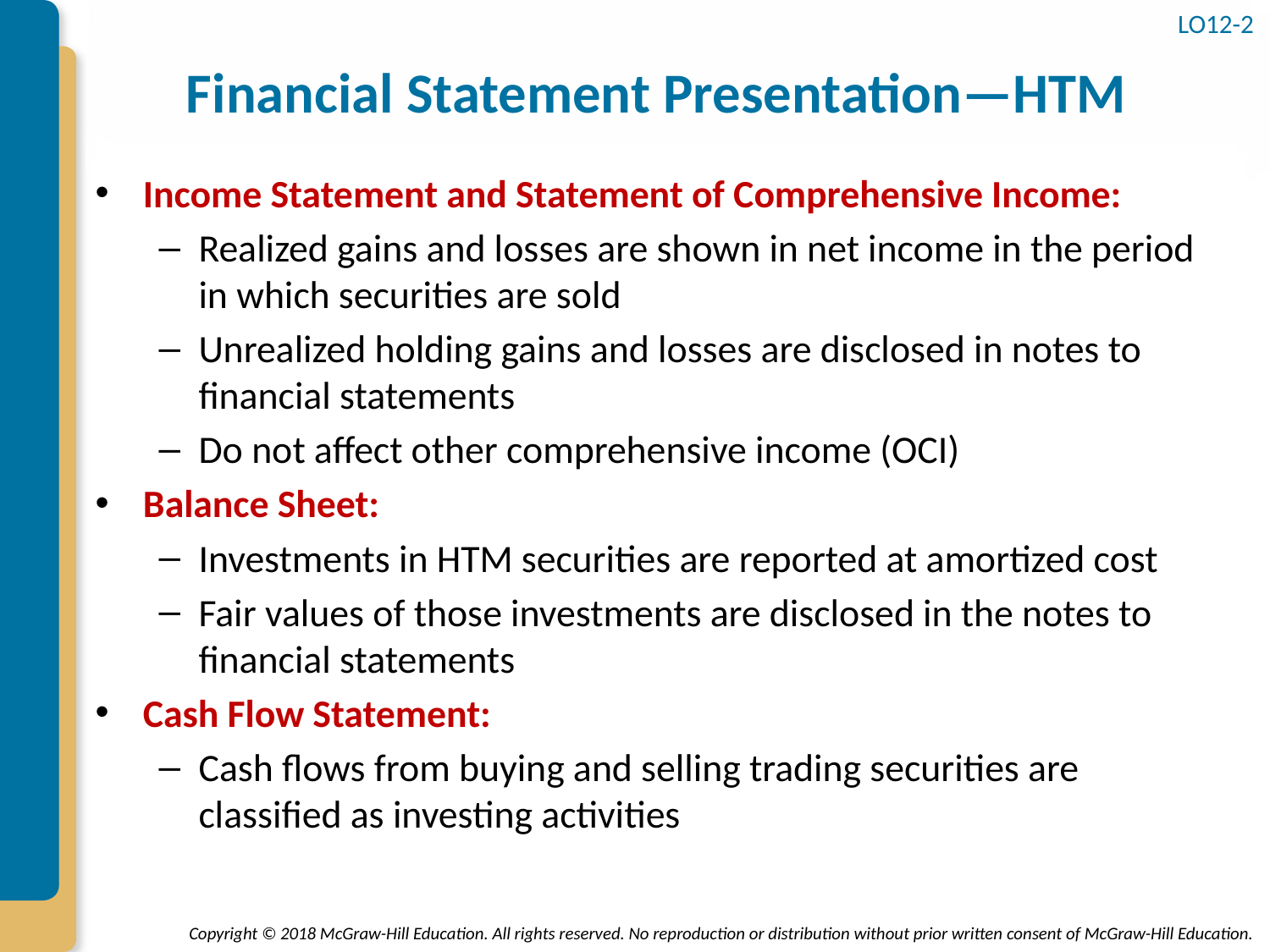

LO12-2
# Financial Statement Presentation—HTM
Income Statement and Statement of Comprehensive Income:
Realized gains and losses are shown in net income in the period in which securities are sold
Unrealized holding gains and losses are disclosed in notes to financial statements
Do not affect other comprehensive income (OCI)
Balance Sheet:
Investments in HTM securities are reported at amortized cost
Fair values of those investments are disclosed in the notes to financial statements
Cash Flow Statement:
Cash flows from buying and selling trading securities are classified as investing activities